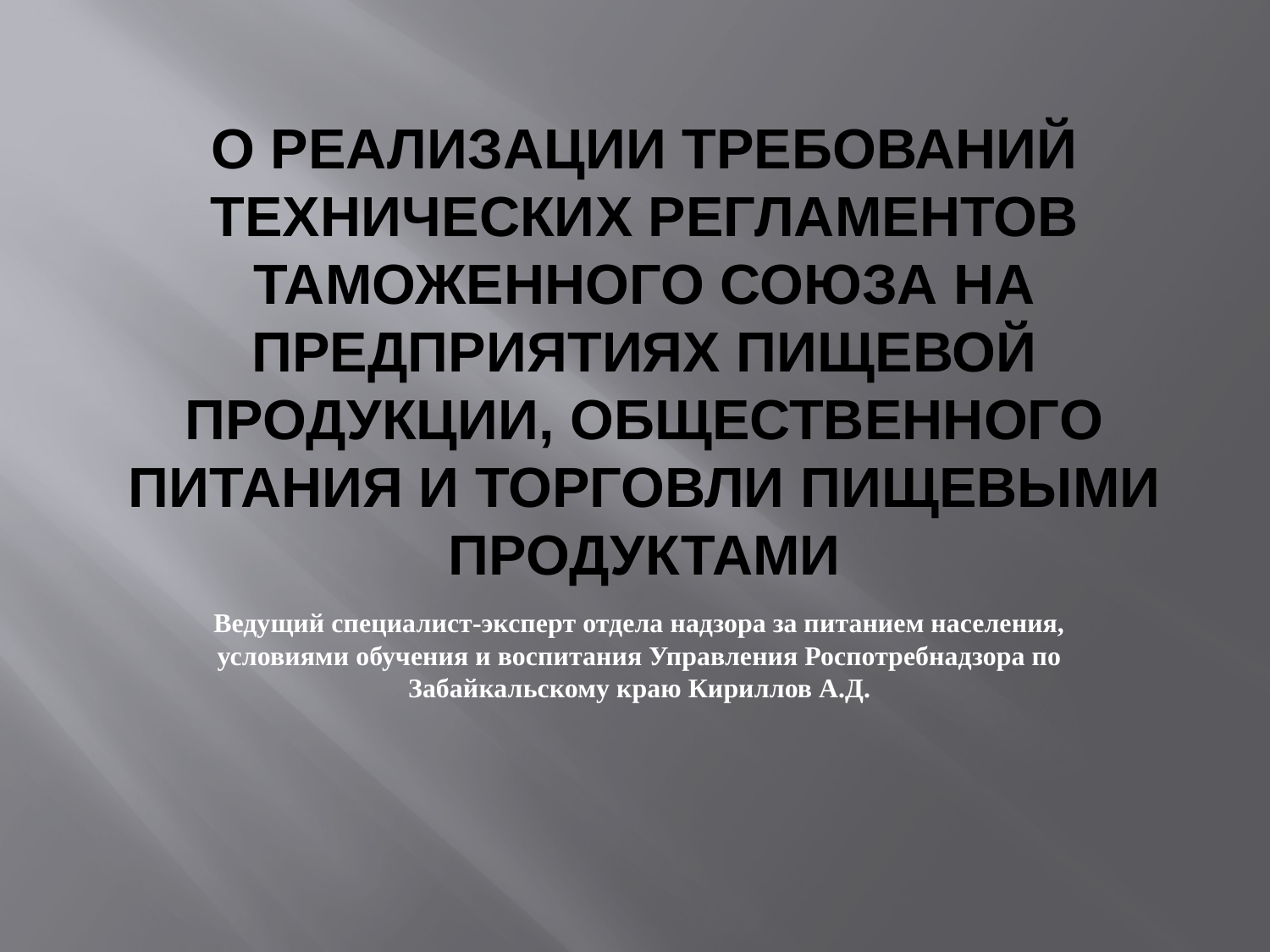

# О реализации требований технических регламентов Таможенного союза на предприятиях пищевой продукции, общественного питания и торговли пищевыми продуктами

Ведущий специалист-эксперт отдела надзора за питанием населения, условиями обучения и воспитания Управления Роспотребнадзора по Забайкальскому краю Кириллов А.Д.